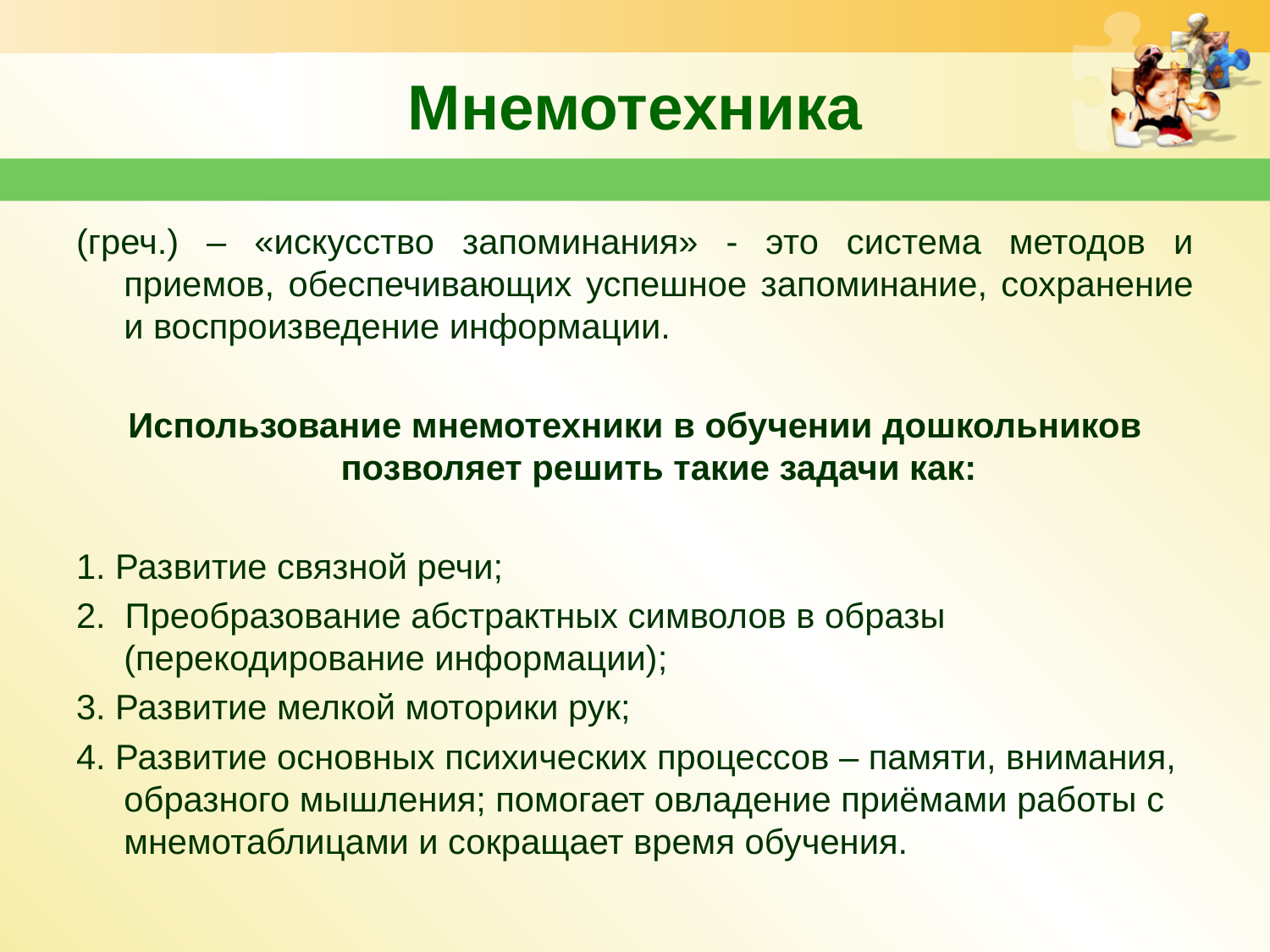

# Мнемотехника
(греч.) – «искусство запоминания» - это система методов и приемов, обеспечивающих успешное запоминание, сохранение и воспроизведение информации.

Использование мнемотехники в обучении дошкольников позволяет решить такие задачи как:

1. Развитие связной речи;
2.  Преобразование абстрактных символов в образы (перекодирование информации);
3. Развитие мелкой моторики рук;
4. Развитие основных психических процессов – памяти, внимания, образного мышления; помогает овладение приёмами работы с мнемотаблицами и сокращает время обучения.